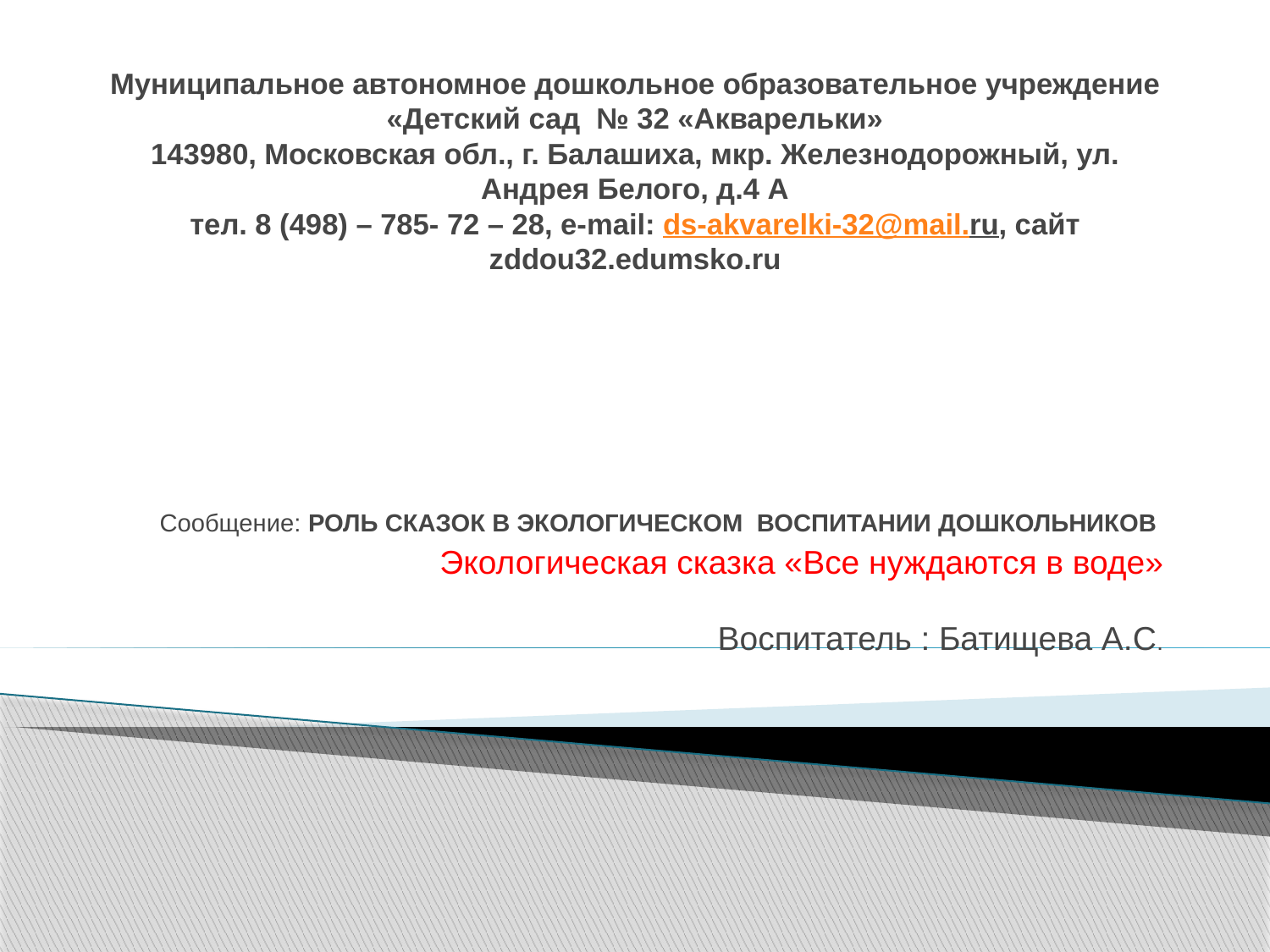

# Муниципальное автономное дошкольное образовательное учреждение «Детский сад  № 32 «Акварельки» 143980, Московская обл., г. Балашиха, мкр. Железнодорожный, ул. Андрея Белого, д.4 А тел. 8 (498) – 785- 72 – 28, е-mail: ds-akvarelki-32@mail.ru, сайт zddou32.edumsko.ru
Сообщение: РОЛЬ СКАЗОК В ЭКОЛОГИЧЕСКОМ  ВОСПИТАНИИ ДОШКОЛЬНИКОВ
Экологическая сказка «Все нуждаются в воде»

Воспитатель : Батищева А.С.